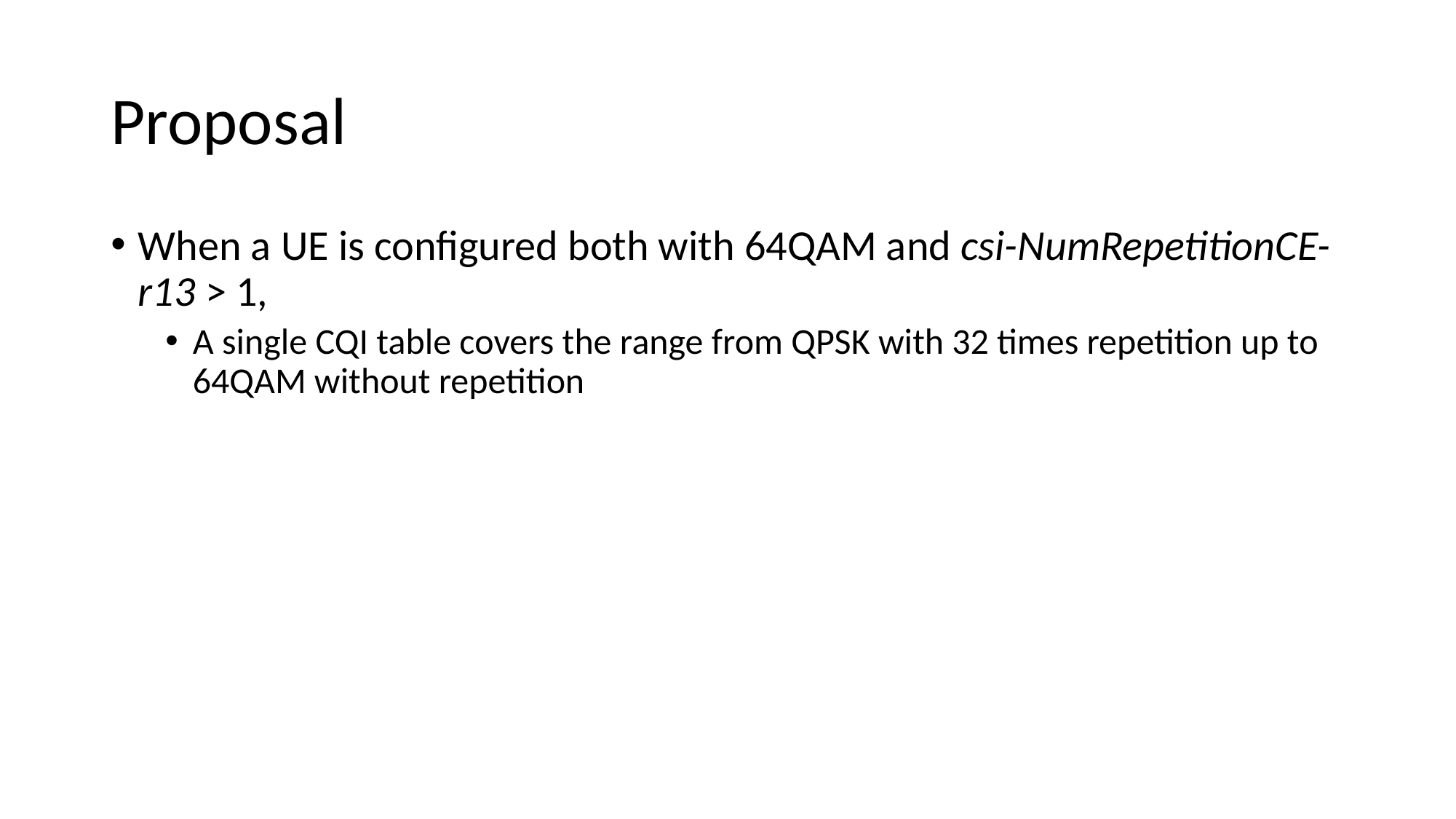

# Proposal
When a UE is configured both with 64QAM and csi-NumRepetitionCE-r13 > 1,
A single CQI table covers the range from QPSK with 32 times repetition up to 64QAM without repetition